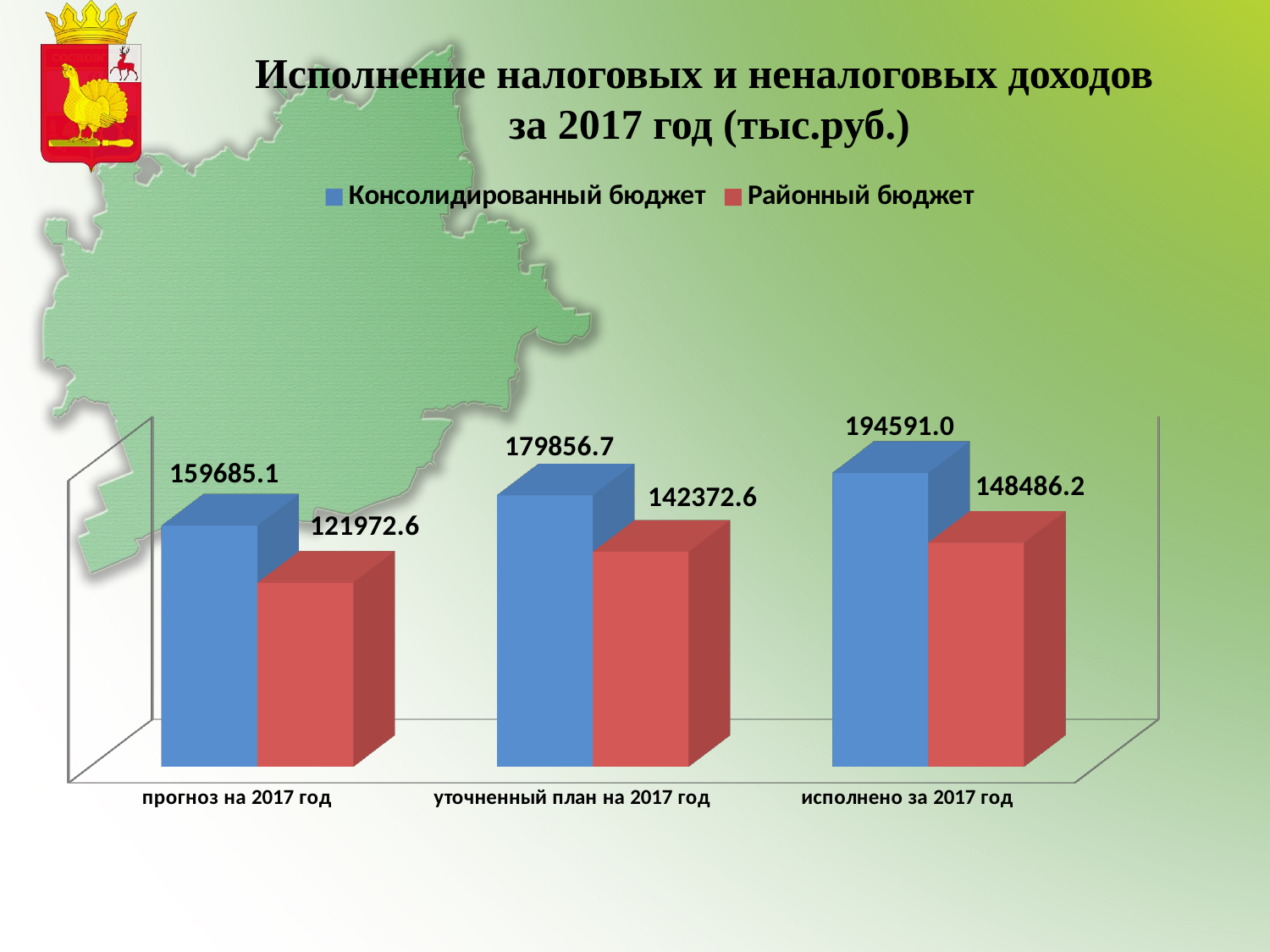

Исполнение налоговых и неналоговых доходов
за 2017 год (тыс.руб.)

[unsupported chart]